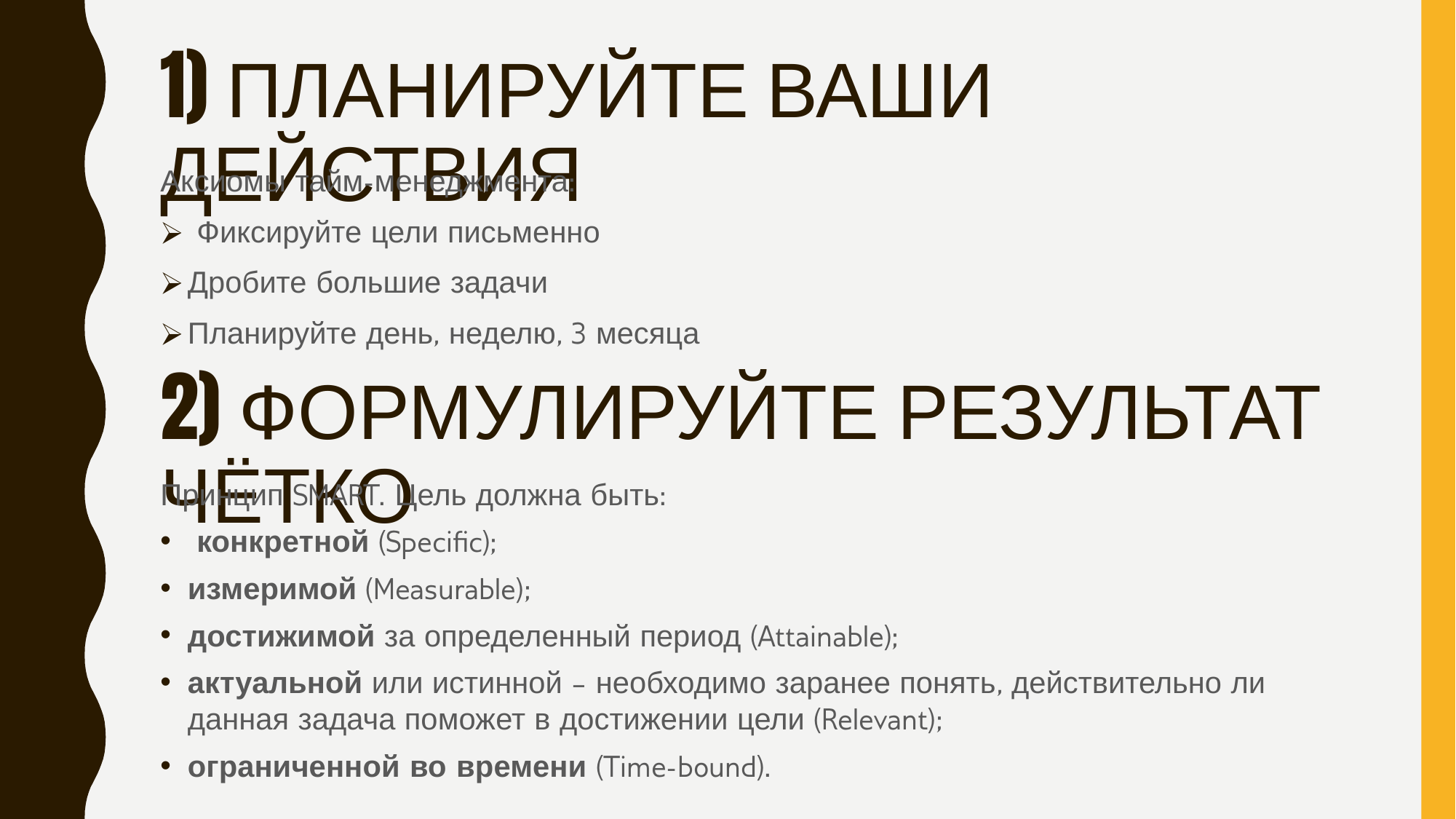

# 1) ПЛАНИРУЙТЕ ВАШИ ДЕЙСТВИЯ
Аксиомы тайм-менеджмента:
 Фиксируйте цели письменно
Дробите большие задачи
Планируйте день, неделю, 3 месяца

2) ФОРМУЛИРУЙТЕ РЕЗУЛЬТАТ ЧЁТКО
Принцип SMART. Цель должна быть:
 конкретной (Specific);
измеримой (Measurable);
достижимой за определенный период (Attainable);
актуальной или истинной – необходимо заранее понять, действительно ли данная задача поможет в достижении цели (Relevant);
ограниченной во времени (Time-bound).